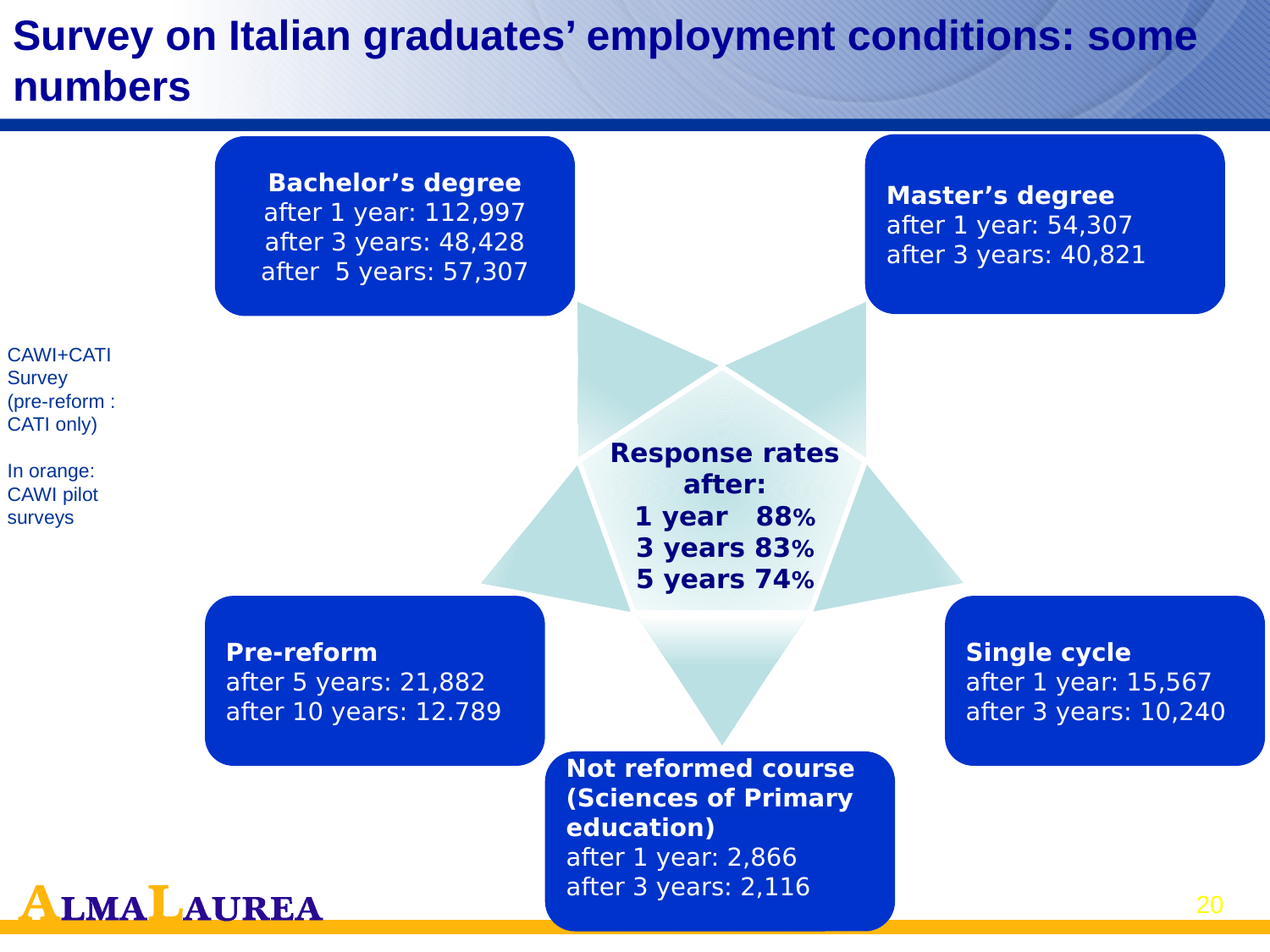

# Survey on Italian graduates’ employment conditions: some numbers
Master’s degree
after 1 year: 54,307
after 3 years: 40,821
Bachelor’s degree
after 1 year: 112,997
after 3 years: 48,428
after  5 years: 57,307

CAWI+CATI Survey
(pre-reform : CATI only)

In orange: CAWI pilot surveys

Response rates
after:
1 year   88%
3 years 83%
5 years 74%

Pre-reform
after 5 years: 21,882
after 10 years: 12.789
Single cycle
after 1 year: 15,567
after 3 years: 10,240

Not reformed course (Sciences of Primary education)
after 1 year: 2,866
after 3 years: 2,116

20